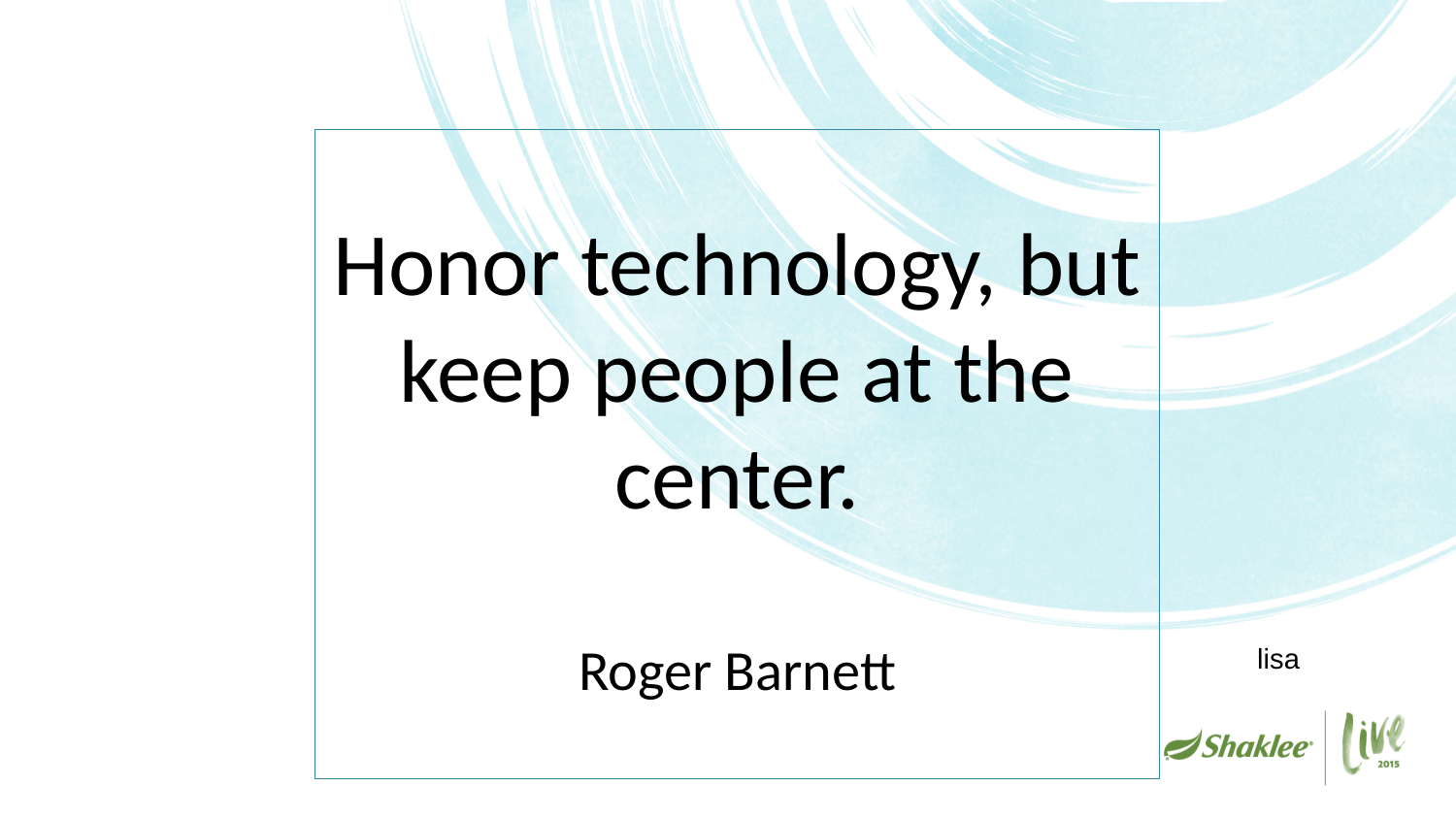

# Honor technology, but keep people at the center. Roger Barnett
lisa